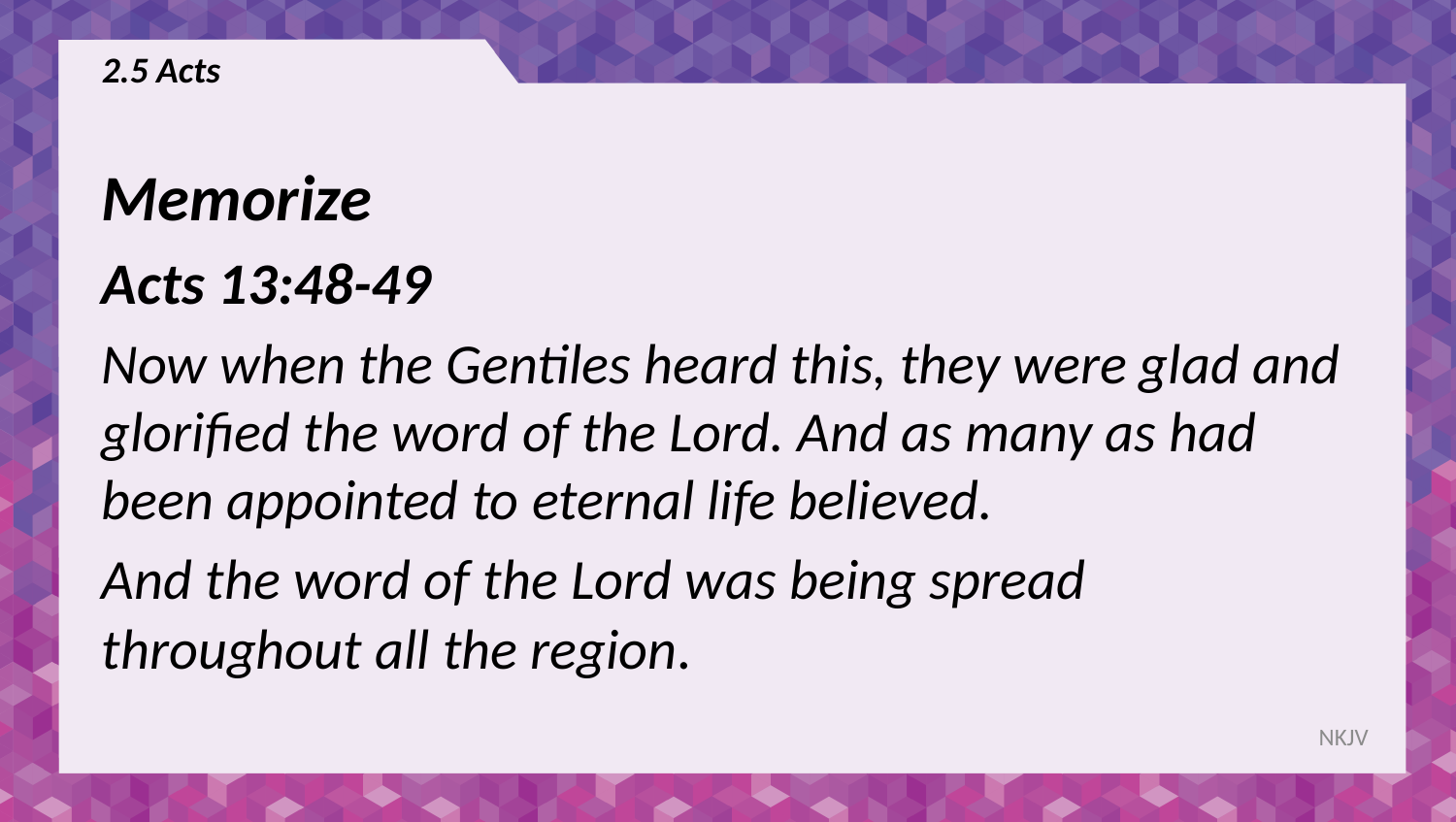

# 2.5 Acts
Memorize
Acts 13:48-49
Now when the Gentiles heard this, they were glad and glorified the word of the Lord. And as many as had been appointed to eternal life believed.
And the word of the Lord was being spread throughout all the region.
NKJV